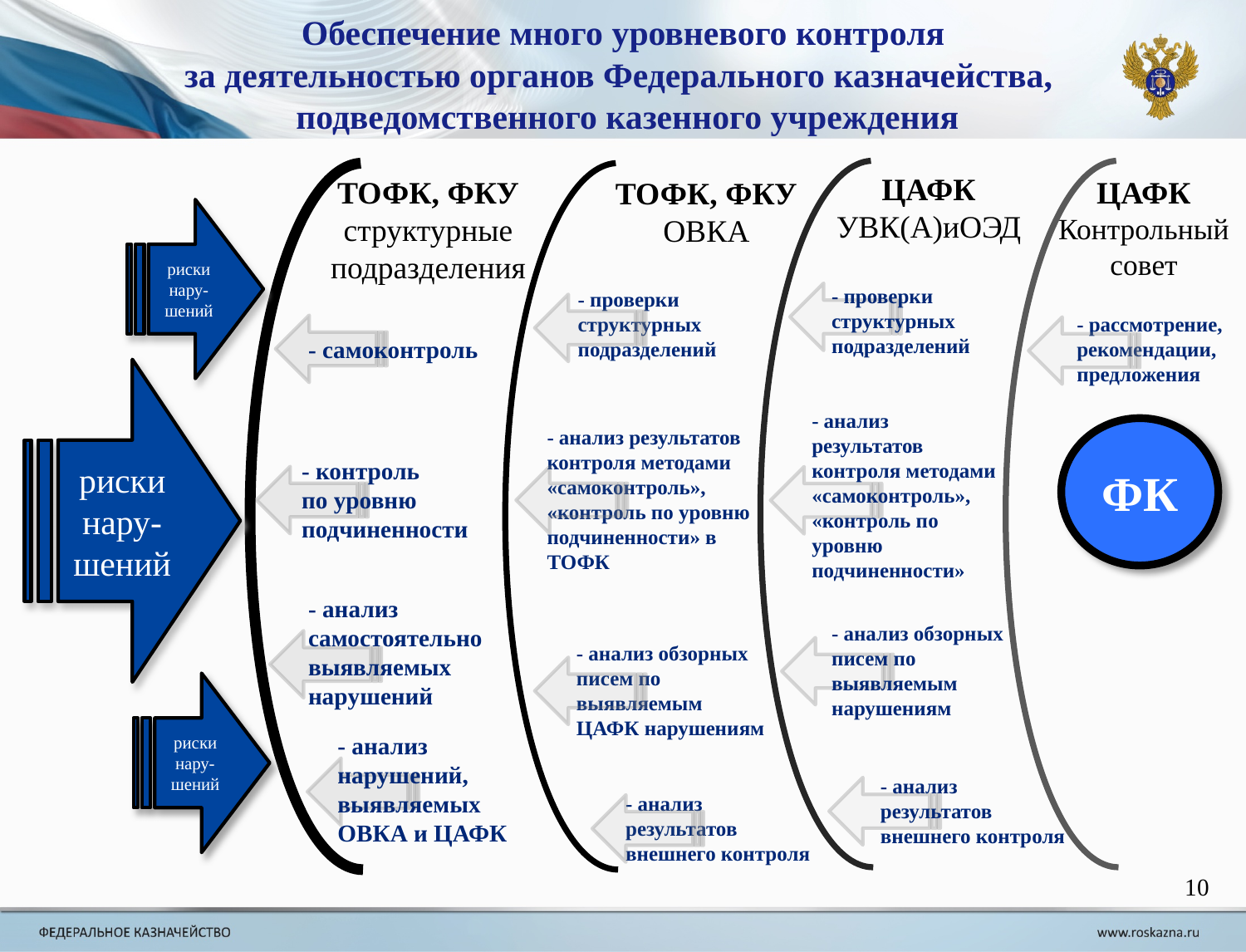

Обеспечение много уровневого контроля
за деятельностью органов Федерального казначейства,
подведомственного казенного учреждения

ЦАФК
УВК(А)иОЭД
ТОФК, ФКУ
структурные подразделения
ЦАФК
Контрольный
совет
ТОФК, ФКУ
ОВКА
риски
нару-шений
- проверки структурных подразделений
- проверки структурных подразделений

- рассмотрение,
рекомендации,
предложения

- самоконтроль
риски
нару-шений
- анализ результатов контроля методами «самоконтроль», «контроль по уровню подчиненности»
- анализ результатов контроля методами «самоконтроль», «контроль по уровню подчиненности» в ТОФК
ФК
- контроль
по уровню подчиненности

- анализ самостоятельно выявляемых нарушений
- анализ обзорных писем по выявляемым нарушениям

- анализ обзорных писем по выявляемым ЦАФК нарушениям

риски
нару-шений
- анализ нарушений, выявляемых ОВКА и ЦАФК

- анализ результатов внешнего контроля

- анализ результатов внешнего контроля

10